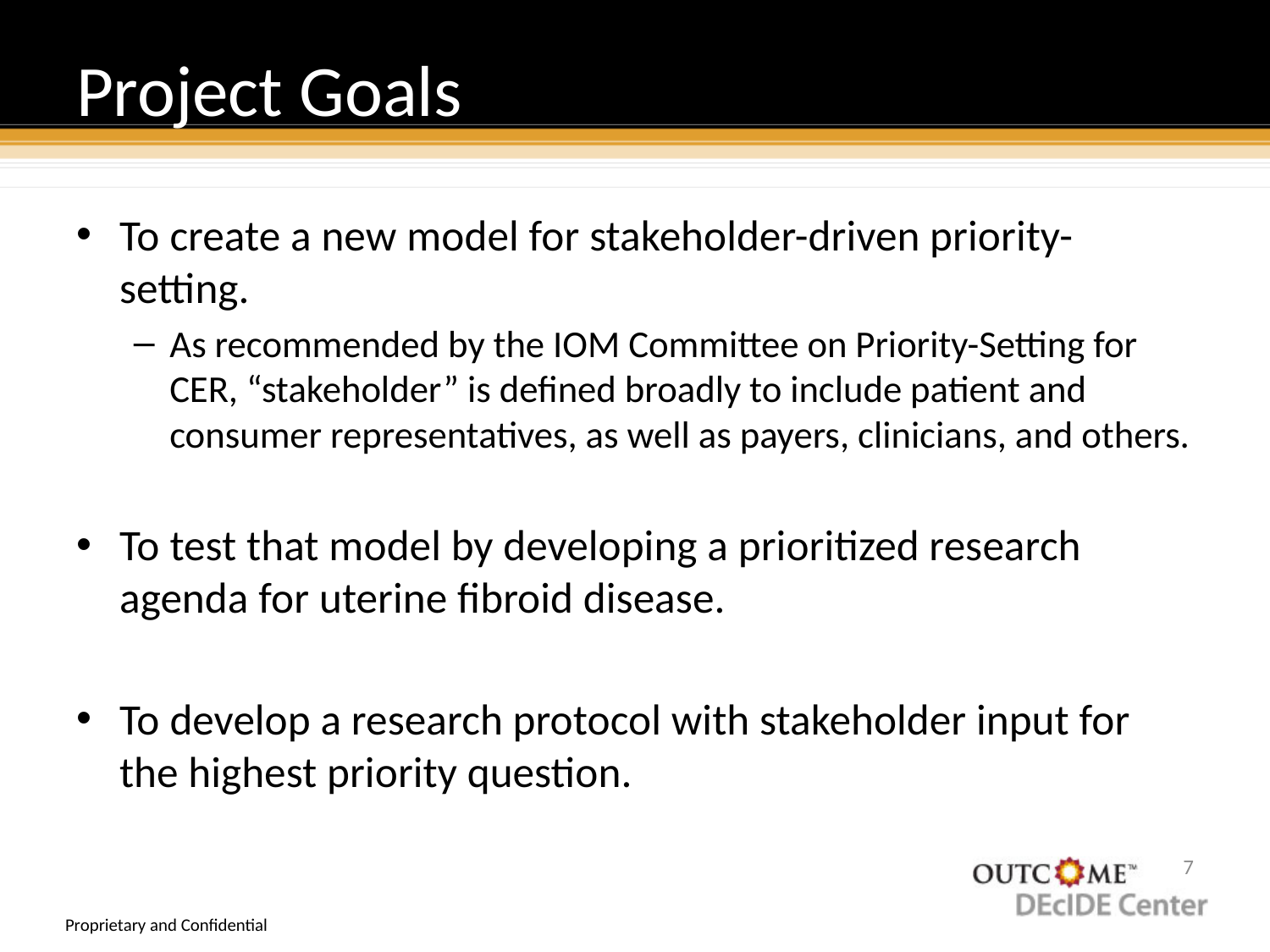

# Project Goals
To create a new model for stakeholder-driven priority-setting.
As recommended by the IOM Committee on Priority-Setting for CER, “stakeholder” is defined broadly to include patient and consumer representatives, as well as payers, clinicians, and others.

To test that model by developing a prioritized research agenda for uterine fibroid disease.

To develop a research protocol with stakeholder input for the highest priority question.

7